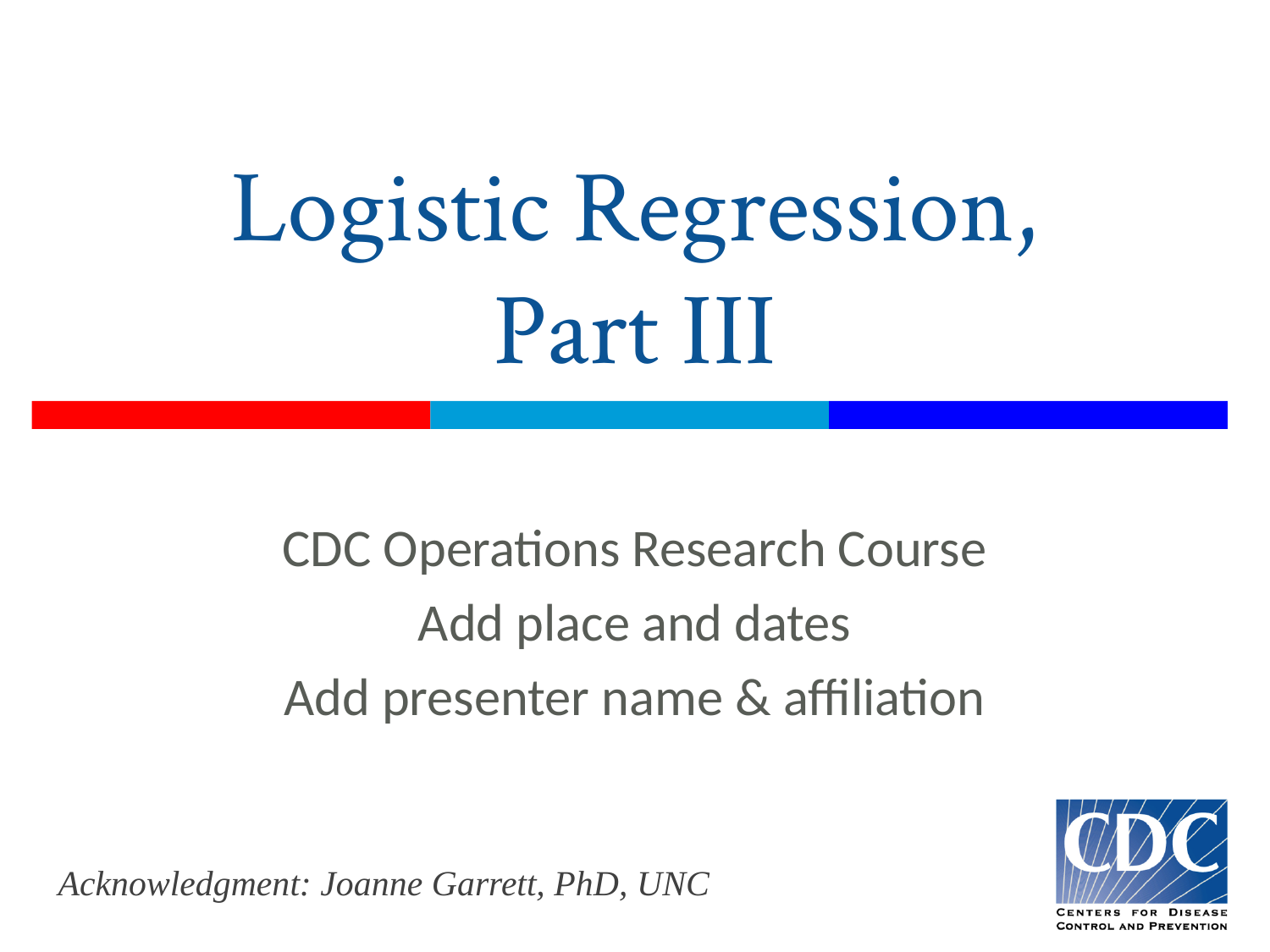

Logistic Regression,
Part III
CDC Operations Research Course
Add place and dates
Add presenter name & affiliation
# Acknowledgment: Joanne Garrett, PhD, UNC